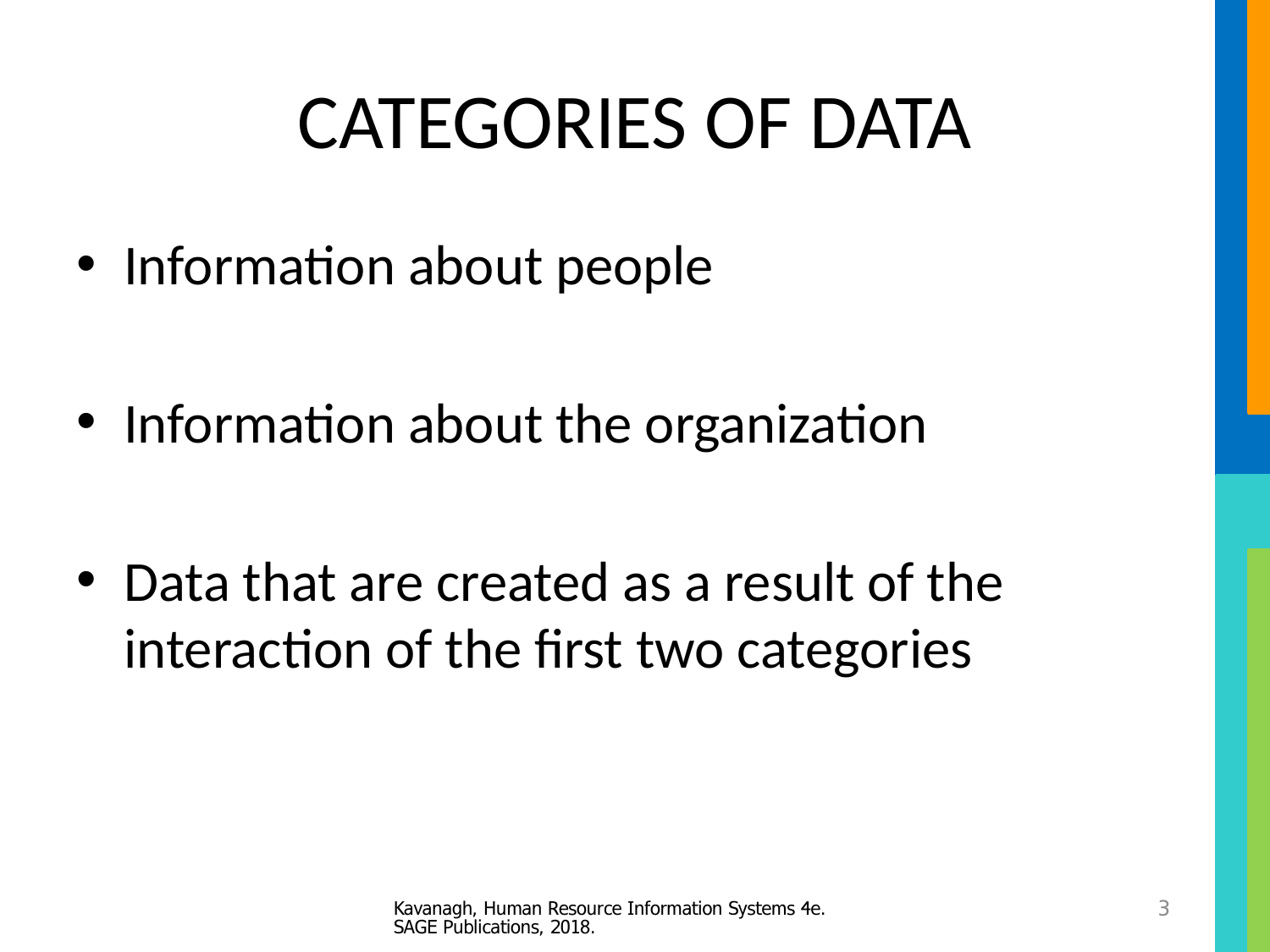

# CATEGORIES OF DATA
Information about people

Information about the organization

Data that are created as a result of the interaction of the first two categories
Kavanagh, Human Resource Information Systems 4e. SAGE Publications, 2018.
3